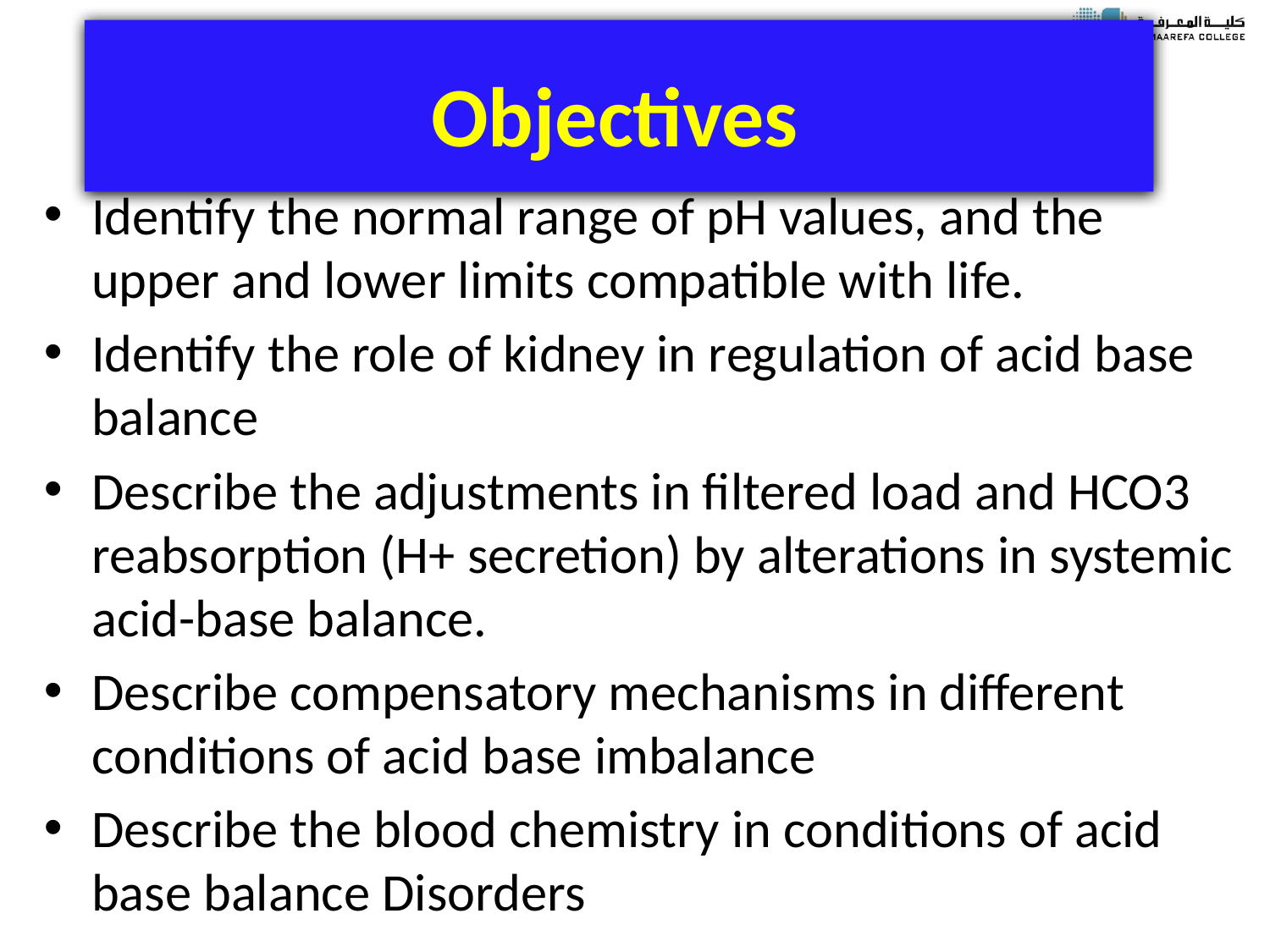

# Objectives

Identify the normal range of pH values, and the upper and lower limits compatible with life.
Identify the role of kidney in regulation of acid base balance
Describe the adjustments in filtered load and HCO3 reabsorption (H+ secretion) by alterations in systemic acid-base balance.
Describe compensatory mechanisms in different conditions of acid base imbalance
Describe the blood chemistry in conditions of acid base balance Disorders